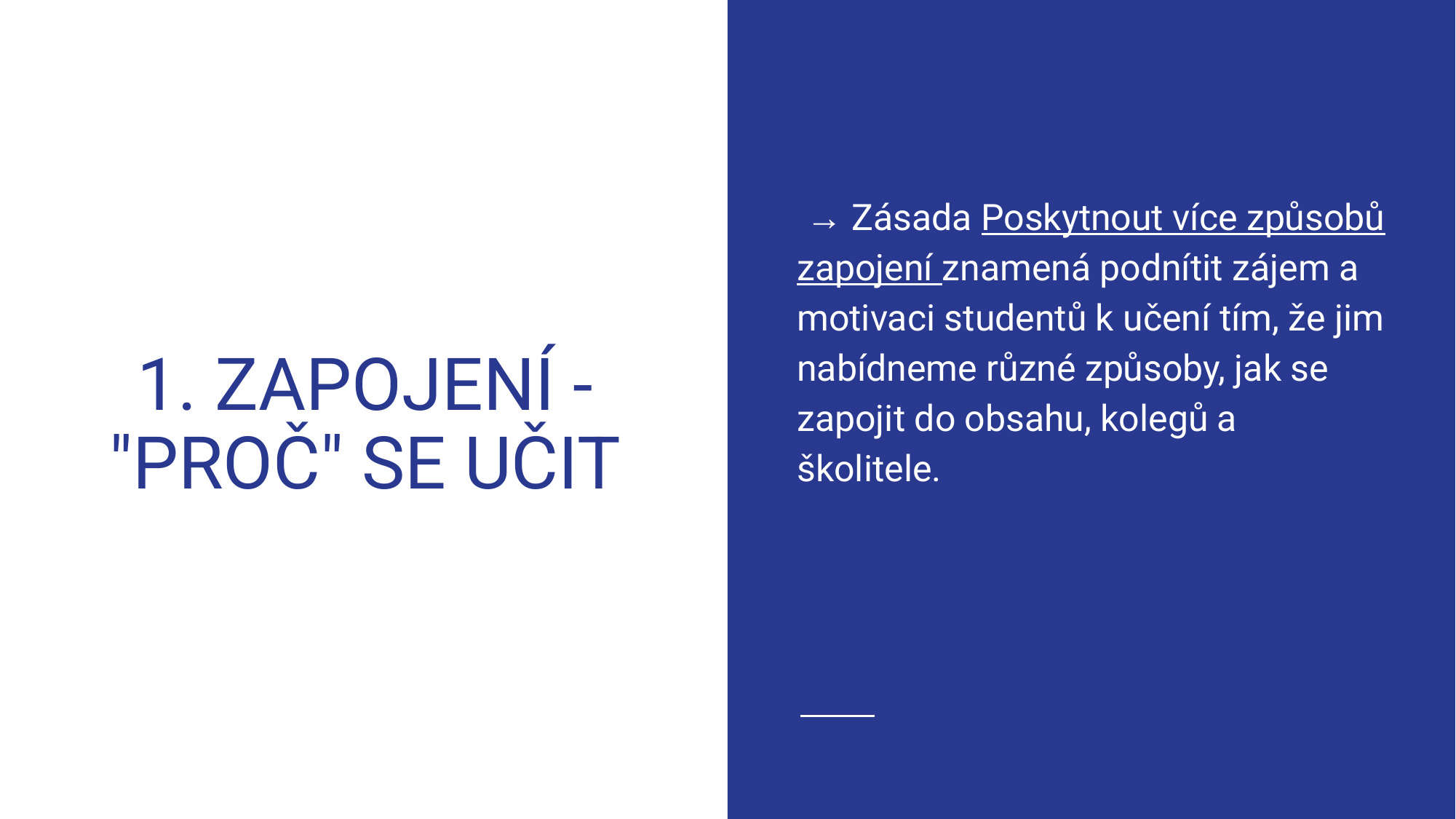

→ Zásada Poskytnout více způsobů zapojení znamená podnítit zájem a motivaci studentů k učení tím, že jim nabídneme různé způsoby, jak se zapojit do obsahu, kolegů a školitele.

# 1. ZAPOJENÍ - "PROČ" SE UČIT